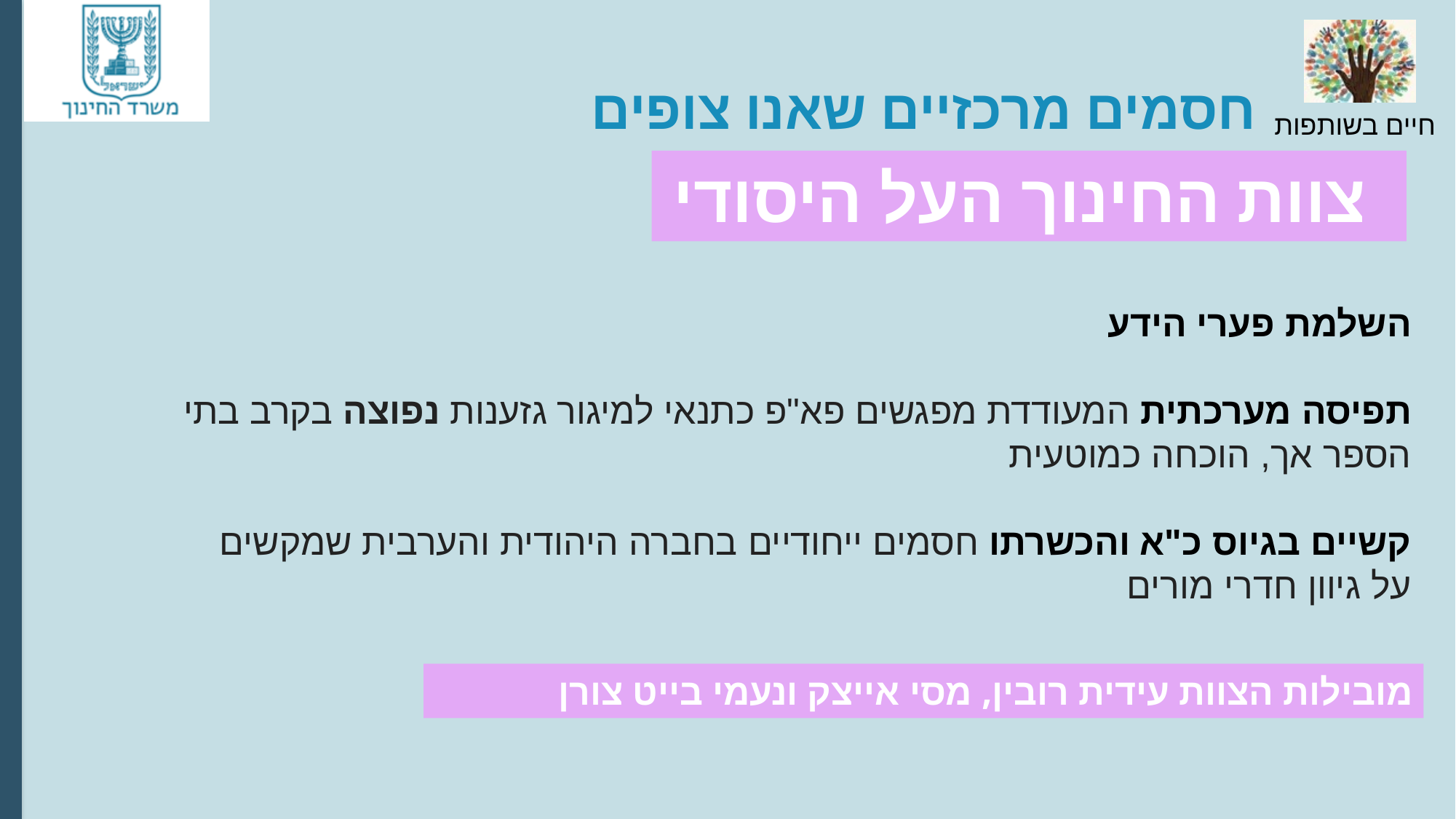

# חסמים מרכזיים שאנו צופים
צוות החינוך העל היסודי
השלמת פערי הידע
תפיסה מערכתית המעודדת מפגשים פא"פ כתנאי למיגור גזענות נפוצה בקרב בתי הספר אך, הוכחה כמוטעית
קשיים בגיוס כ"א והכשרתו חסמים ייחודיים בחברה היהודית והערבית שמקשים על גיוון חדרי מורים

מובילות הצוות עידית רובין, מסי אייצק ונעמי בייט צורן